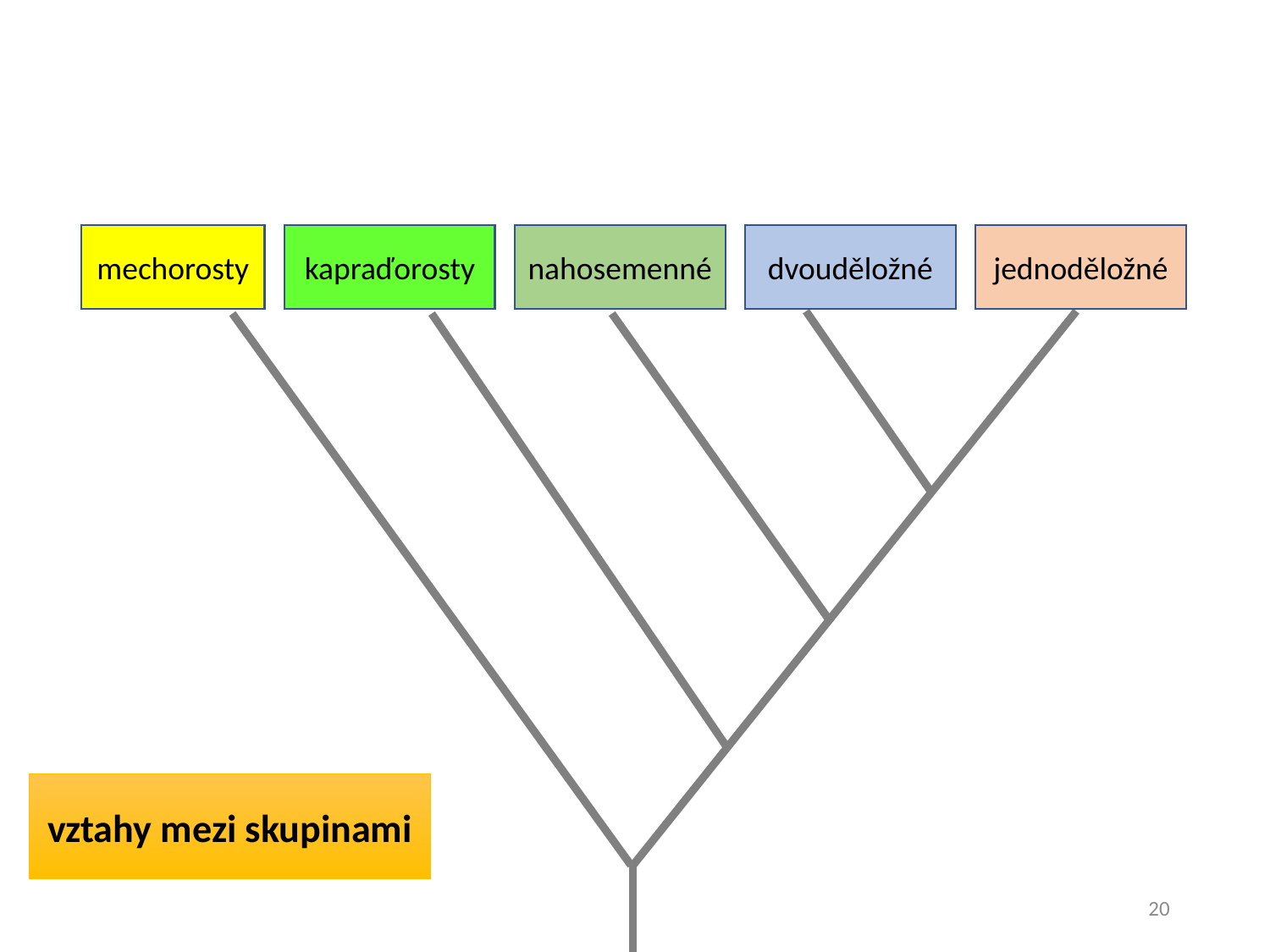

mechorosty
kapraďorosty
nahosemenné
dvouděložné
jednoděložné
vztahy mezi skupinami
20